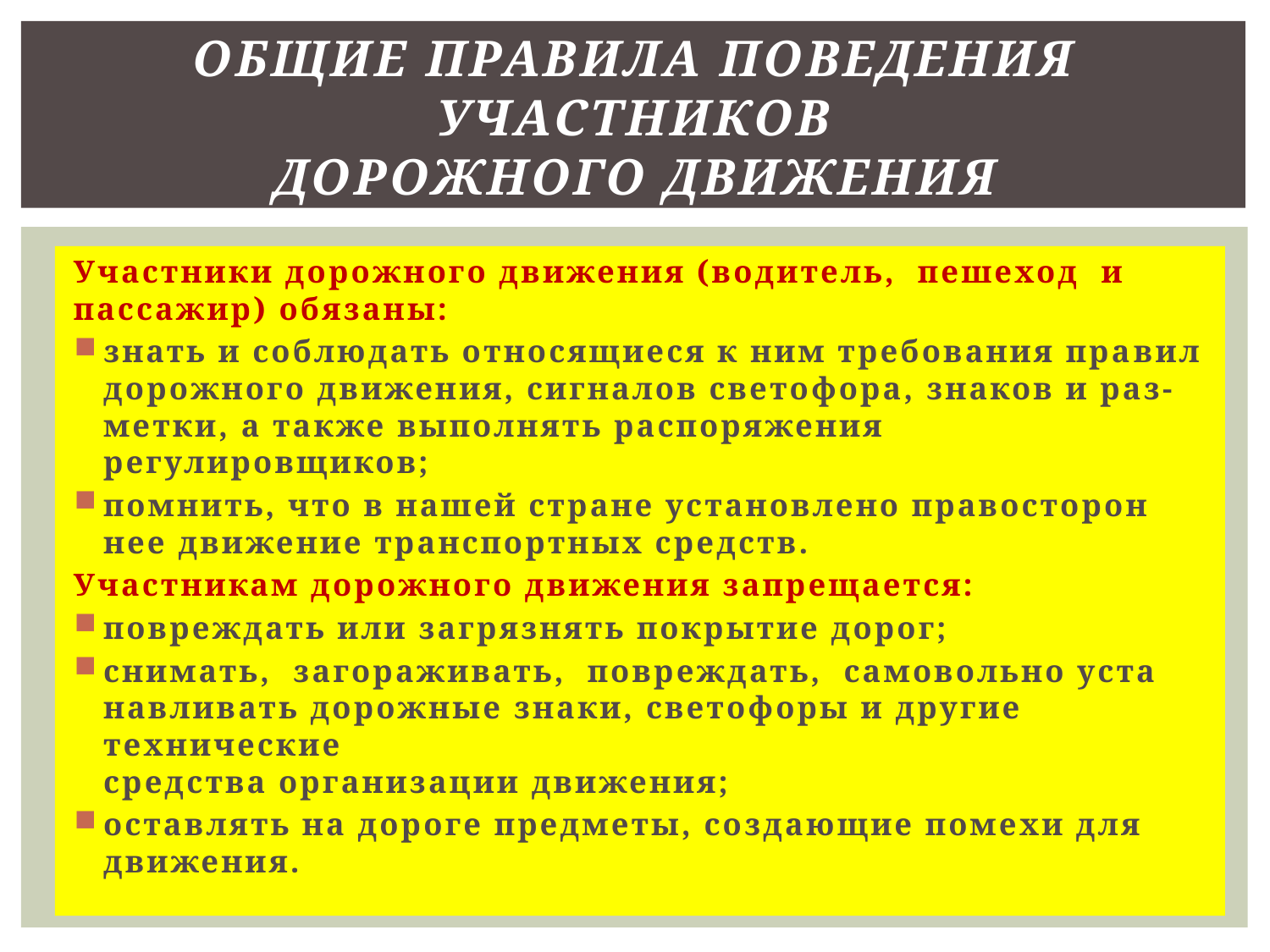

# Общие правила поведения участников дорожного движения
Участники дорожного движения (водитель,  пешеход  и
пассажир) обязаны:
знать и соблюдать относящиеся к ним требования пра­вил дорожного движения, сигналов светофора, знаков и раз-
метки, а также выполнять распоряжения регулировщиков;
помнить, что в нашей стране установлено правосторон­нее движение транспортных средств.
Участникам дорожного движения запрещается:
повреждать или загрязнять покрытие дорог;
снимать,  загораживать,  повреждать,  самовольно уста­навливать дорожные знаки, светофоры и другие технические
средства организации движения;
оставлять на дороге предметы, создающие помехи для
движения.